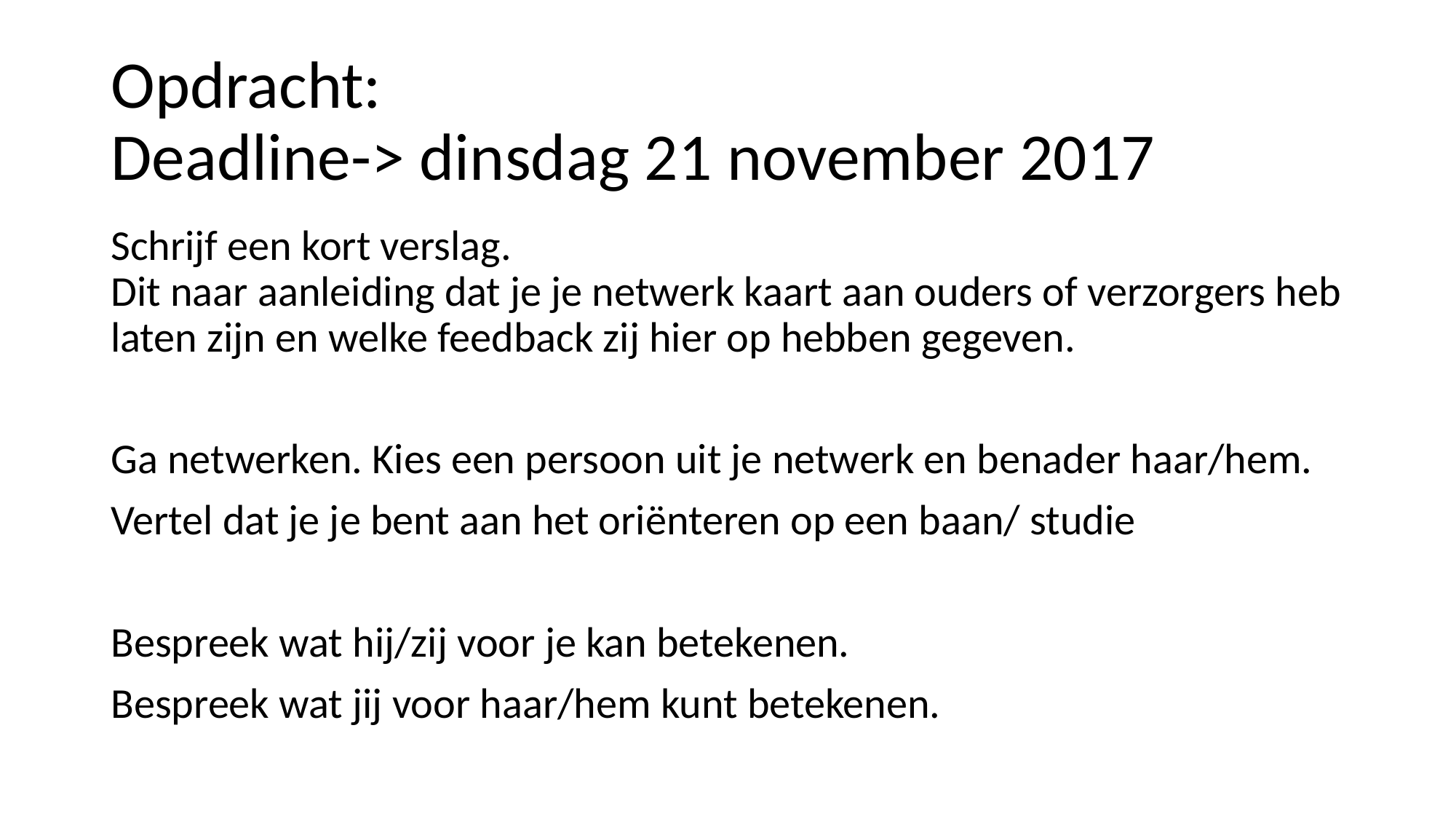

# Opdracht: Deadline-> dinsdag 21 november 2017
Schrijf een kort verslag.
Dit naar aanleiding dat je je netwerk kaart aan ouders of verzorgers heb laten zijn en welke feedback zij hier op hebben gegeven.

Ga netwerken. Kies een persoon uit je netwerk en benader haar/hem.
Vertel dat je je bent aan het oriënteren op een baan/ studie

Bespreek wat hij/zij voor je kan betekenen.
Bespreek wat jij voor haar/hem kunt betekenen.